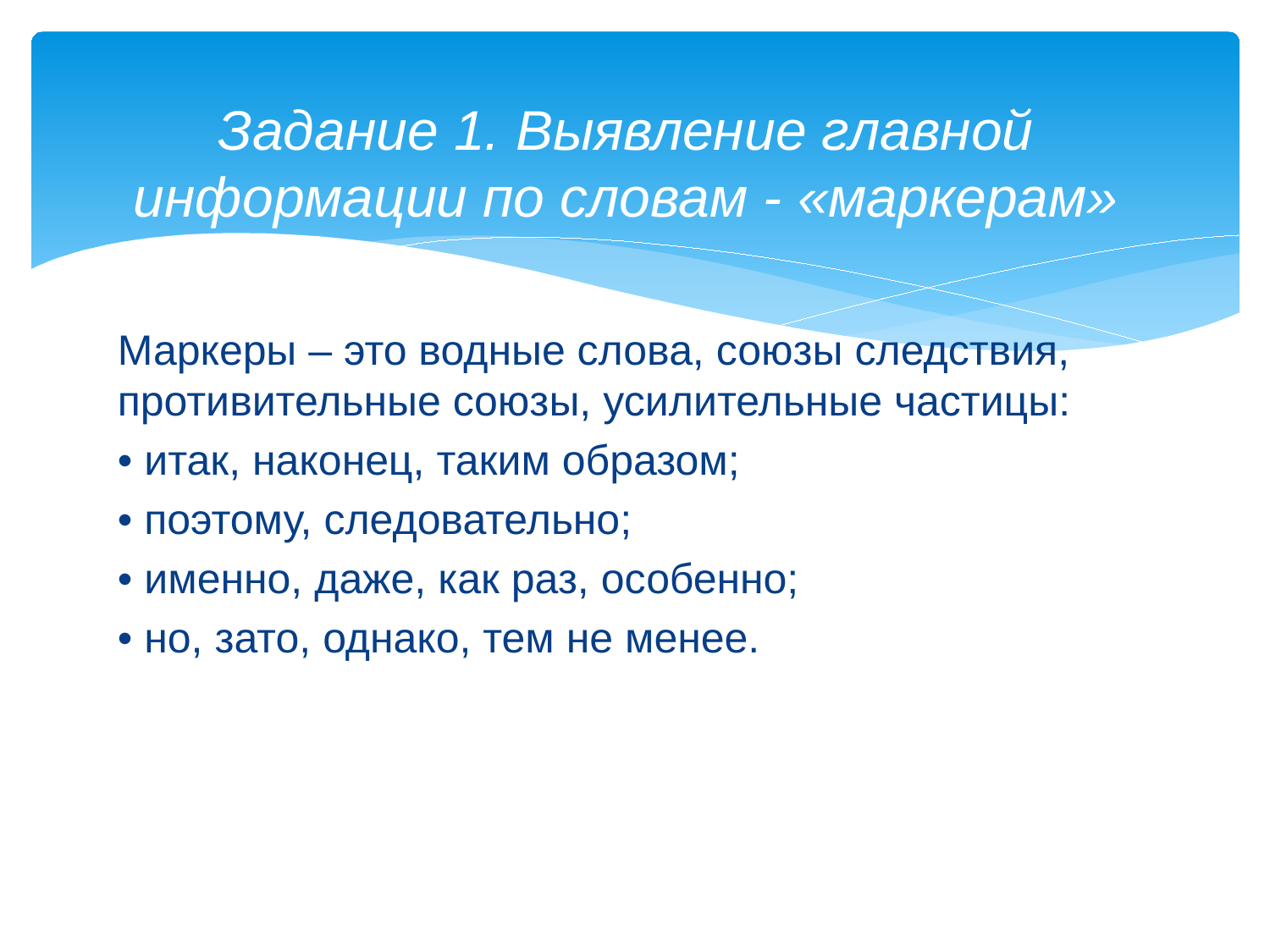

# Задание 1. Выявление главной информации по словам - «маркерам»
Маркеры – это водные слова, союзы следствия, противительные союзы, усилительные частицы:
• итак, наконец, таким образом;
• поэтому, следовательно;
• именно, даже, как раз, особенно;
• но, зато, однако, тем не менее.